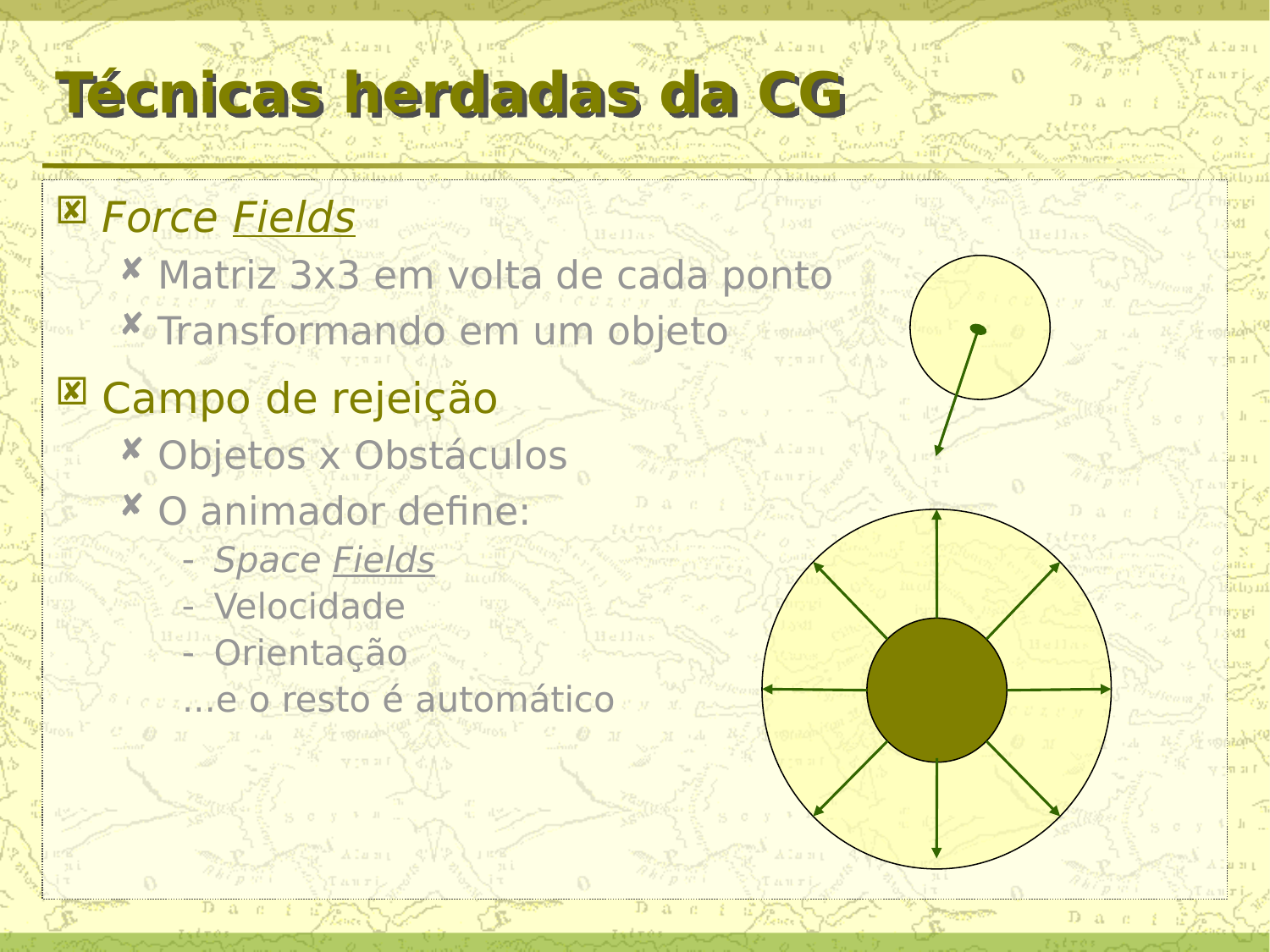

# Técnicas herdadas da CG
Force Fields
Matriz 3x3 em volta de cada ponto
Transformando em um objeto
Campo de rejeição
Objetos x Obstáculos
O animador define:
Space Fields
Velocidade
Orientação
...e o resto é automático